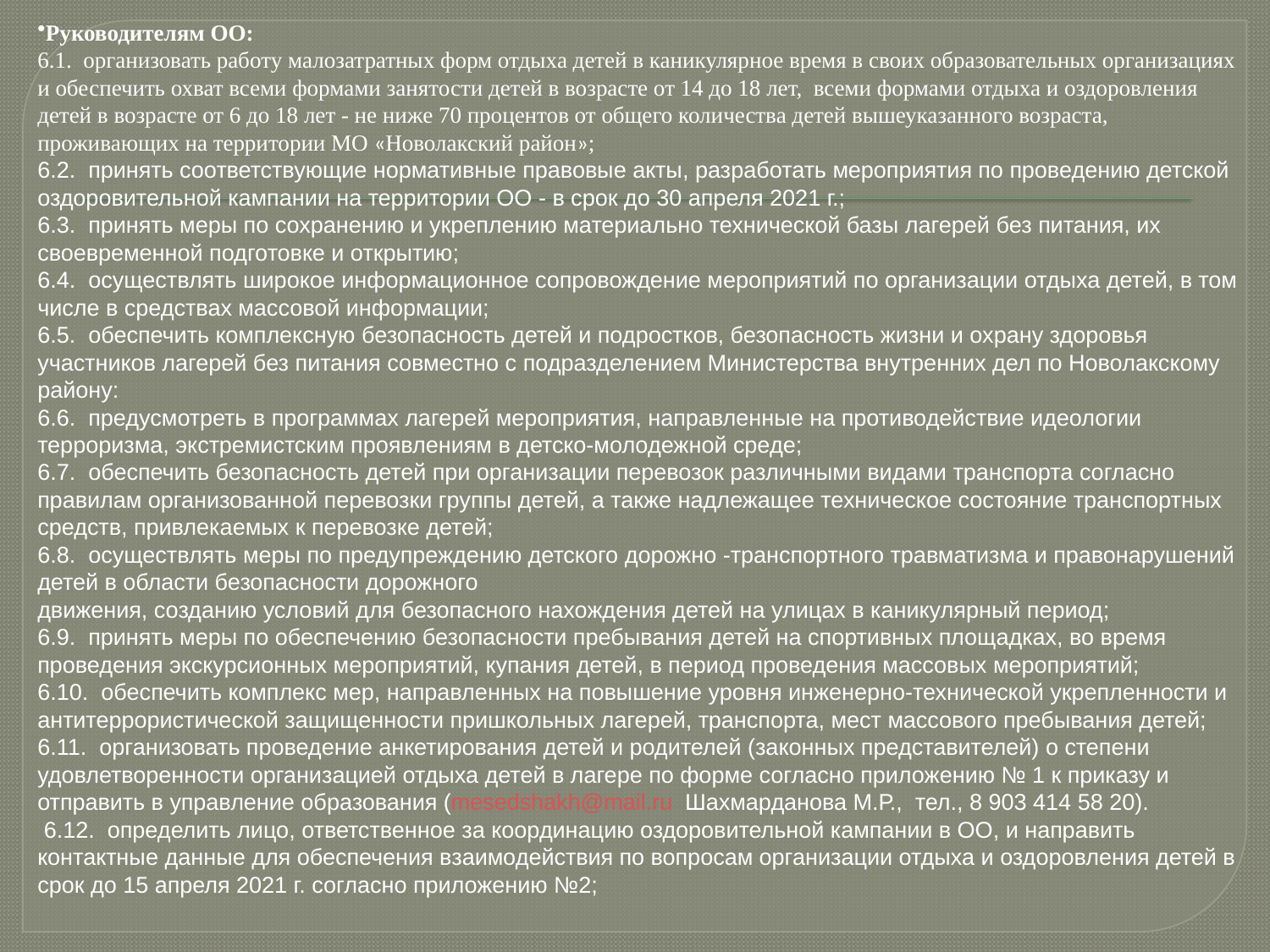

Руководителям ОО:
6.1.  организовать работу малозатратных форм отдыха детей в каникулярное время в своих образовательных организациях и обеспечить охват всеми формами занятости детей в возрасте от 14 до 18 лет,  всеми формами отдыха и оздоровления детей в возрасте от 6 до 18 лет - не ниже 70 процентов от общего количества детей вышеуказанного возраста, проживающих на территории МО «Новолакский район»;
6.2.  принять соответствующие нормативные правовые акты, разработать мероприятия по проведению детской оздоровительной кампании на территории ОО - в срок до 30 апреля 2021 г.;
6.3.  принять меры по сохранению и укреплению материально технической базы лагерей без питания, их своевременной подготовке и открытию;
6.4.  осуществлять широкое информационное сопровождение мероприятий по организации отдыха детей, в том числе в средствах массовой информации;
6.5.  обеспечить комплексную безопасность детей и подростков, безопасность жизни и охрану здоровья участников лагерей без питания совместно с подразделением Министерства внутренних дел по Новолакскому району:
6.6.  предусмотреть в программах лагерей мероприятия, направленные на противодействие идеологии терроризма, экстремистским проявлениям в детско-молодежной среде;
6.7.  обеспечить безопасность детей при организации перевозок различными видами транспорта согласно правилам организованной перевозки группы детей, а также надлежащее техническое состояние транспортных средств, привлекаемых к перевозке детей;
6.8.  осуществлять меры по предупреждению детского дорожно -транспортного травматизма и правонарушений детей в области безопасности дорожного
движения, созданию условий для безопасного нахождения детей на улицах в каникулярный период;
6.9.  принять меры по обеспечению безопасности пребывания детей на спортивных площадках, во время проведения экскурсионных мероприятий, купания детей, в период проведения массовых мероприятий;
6.10.  обеспечить комплекс мер, направленных на повышение уровня инженерно-технической укрепленности и антитеррористической защищенности пришкольных лагерей, транспорта, мест массового пребывания детей;
6.11.  организовать проведение анкетирования детей и родителей (законных представителей) о степени удовлетворенности организацией отдыха детей в лагере по форме согласно приложению № 1 к приказу и отправить в управление образования (mesedshakh@mail.ru  Шахмарданова М.Р.,  тел., 8 903 414 58 20).
 6.12.  определить лицо, ответственное за координацию оздоровительной кампании в ОО, и направить контактные данные для обеспечения взаимодействия по вопросам организации отдыха и оздоровления детей в срок до 15 апреля 2021 г. согласно приложению №2;